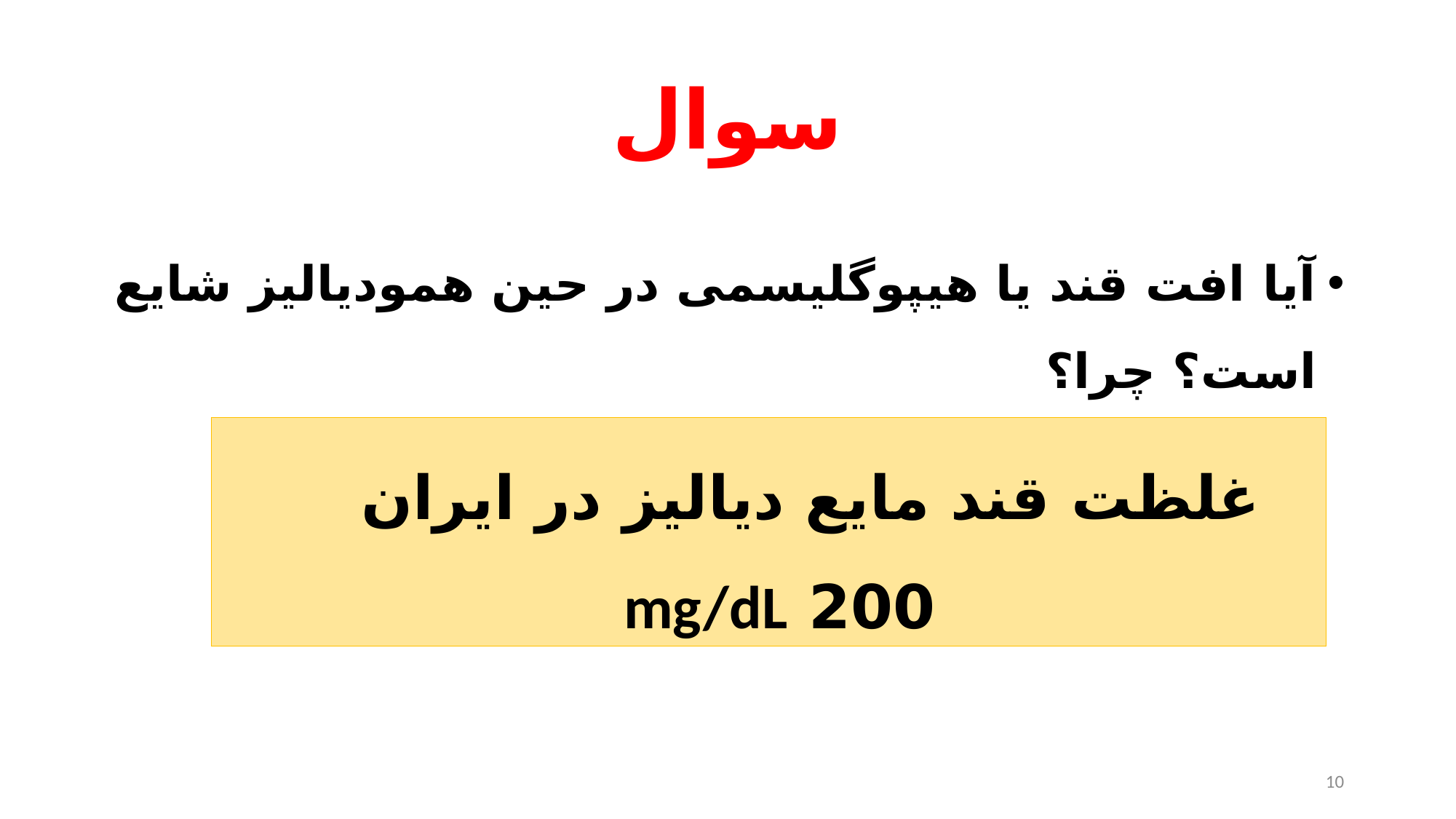

# سوال
آیا افت قند یا هیپوگلیسمی در حین همودیالیز شایع است؟ چرا؟
غلظت قند مایع دیالیز در ایران     200 mg/dL
10